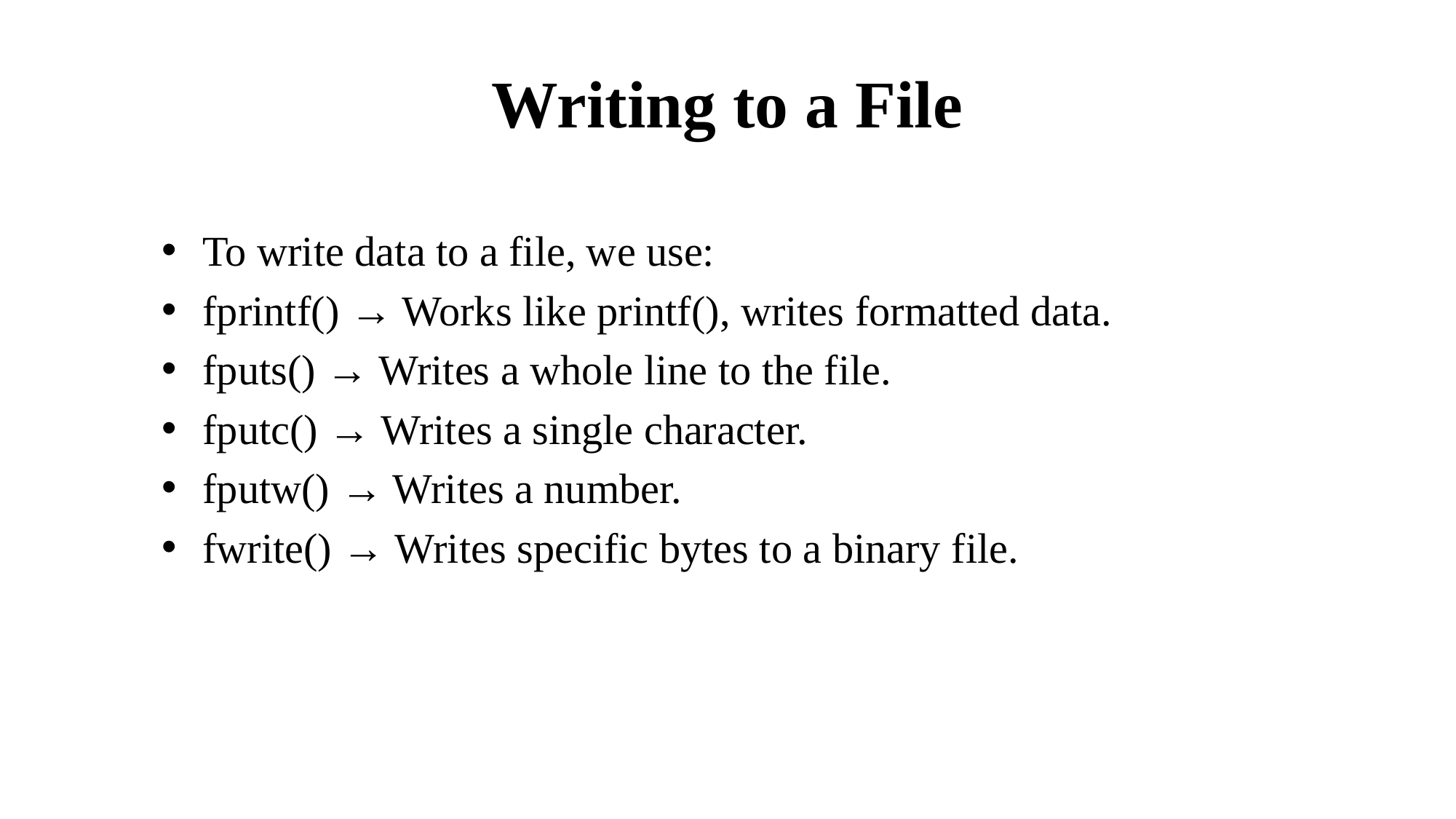

# Writing to a File
To write data to a file, we use:
fprintf() → Works like printf(), writes formatted data.
fputs() → Writes a whole line to the file.
fputc() → Writes a single character.
fputw() → Writes a number.
fwrite() → Writes specific bytes to a binary file.